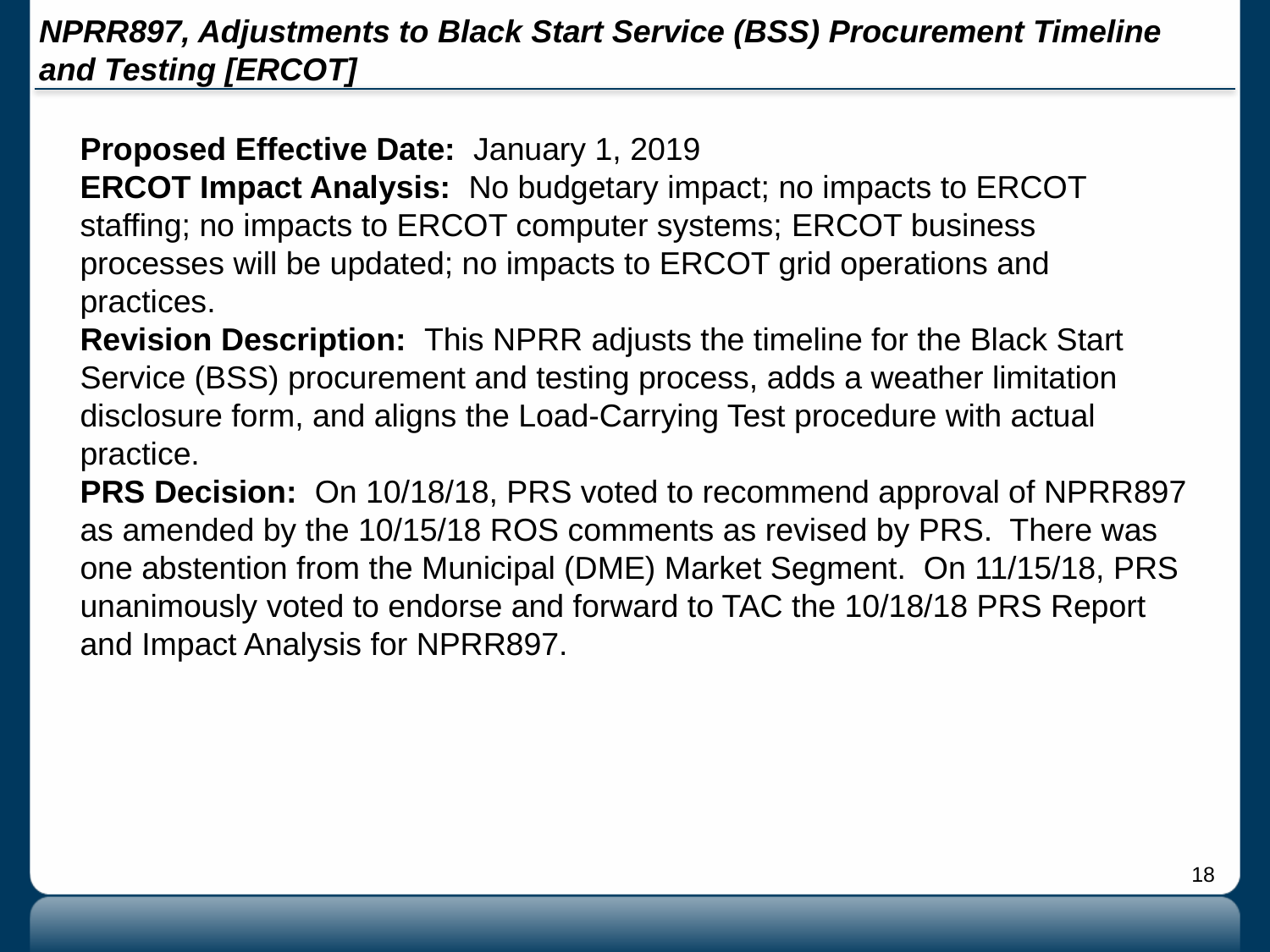

# NPRR897, Adjustments to Black Start Service (BSS) Procurement Timeline and Testing [ERCOT]
Proposed Effective Date:  January 1, 2019
ERCOT Impact Analysis:  No budgetary impact; no impacts to ERCOT staffing; no impacts to ERCOT computer systems; ERCOT business processes will be updated; no impacts to ERCOT grid operations and practices.
Revision Description:  This NPRR adjusts the timeline for the Black Start Service (BSS) procurement and testing process, adds a weather limitation disclosure form, and aligns the Load-Carrying Test procedure with actual practice.
PRS Decision:  On 10/18/18, PRS voted to recommend approval of NPRR897 as amended by the 10/15/18 ROS comments as revised by PRS.  There was one abstention from the Municipal (DME) Market Segment.  On 11/15/18, PRS unanimously voted to endorse and forward to TAC the 10/18/18 PRS Report and Impact Analysis for NPRR897.